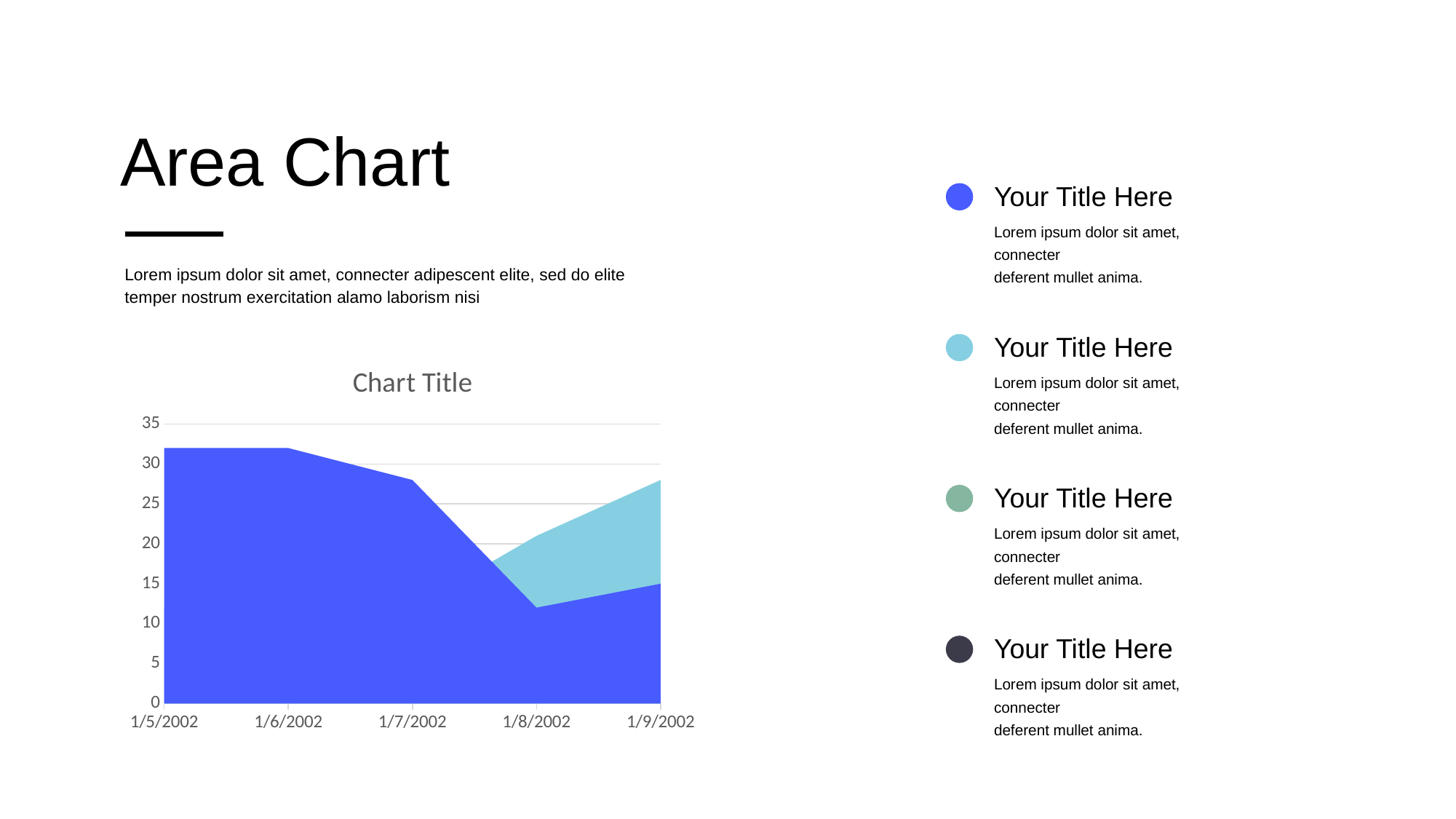

Area Chart
Your Title Here
Lorem ipsum dolor sit amet, connecter
deferent mullet anima.

Lorem ipsum dolor sit amet, connecter adipescent elite, sed do elite temper nostrum exercitation alamo laborism nisi
Your Title Here
Lorem ipsum dolor sit amet, connecter
deferent mullet anima.

### Chart:

| Category | Series 1 | Series 2 |
|---|---|---|
| 37261 | 32.0 | 12.0 |
| 37262 | 32.0 | 12.0 |
| 37263 | 28.0 | 12.0 |
| 37264 | 12.0 | 21.0 |
| 37265 | 15.0 | 28.0 |
Your Title Here
Lorem ipsum dolor sit amet, connecter
deferent mullet anima.

Your Title Here
Lorem ipsum dolor sit amet, connecter
deferent mullet anima.